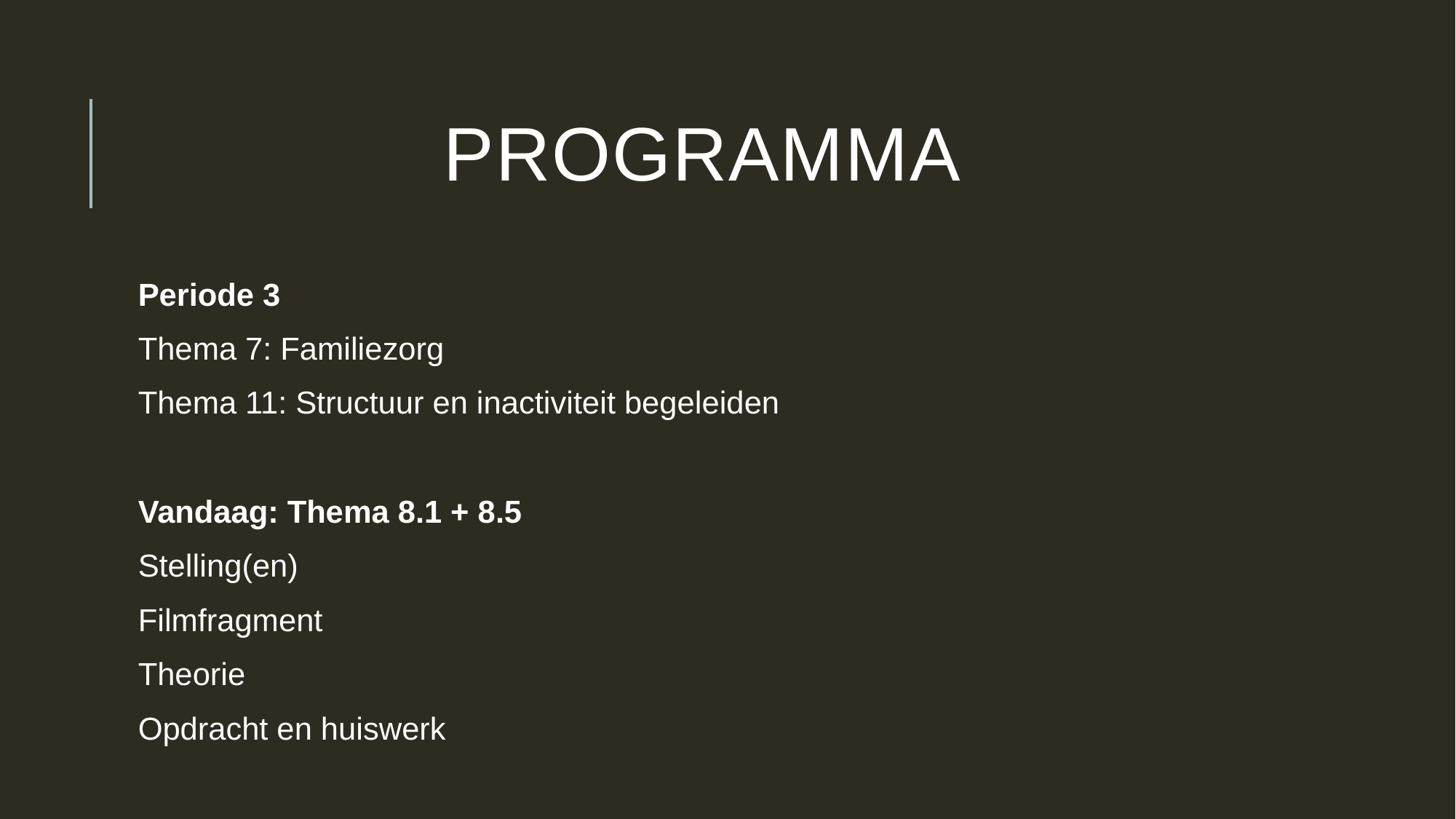

# Programma
Periode 3
Thema 7: Familiezorg
Thema 11: Structuur en inactiviteit begeleiden

Vandaag: Thema 8.1 + 8.5
Stelling(en)
Filmfragment
Theorie
Opdracht en huiswerk